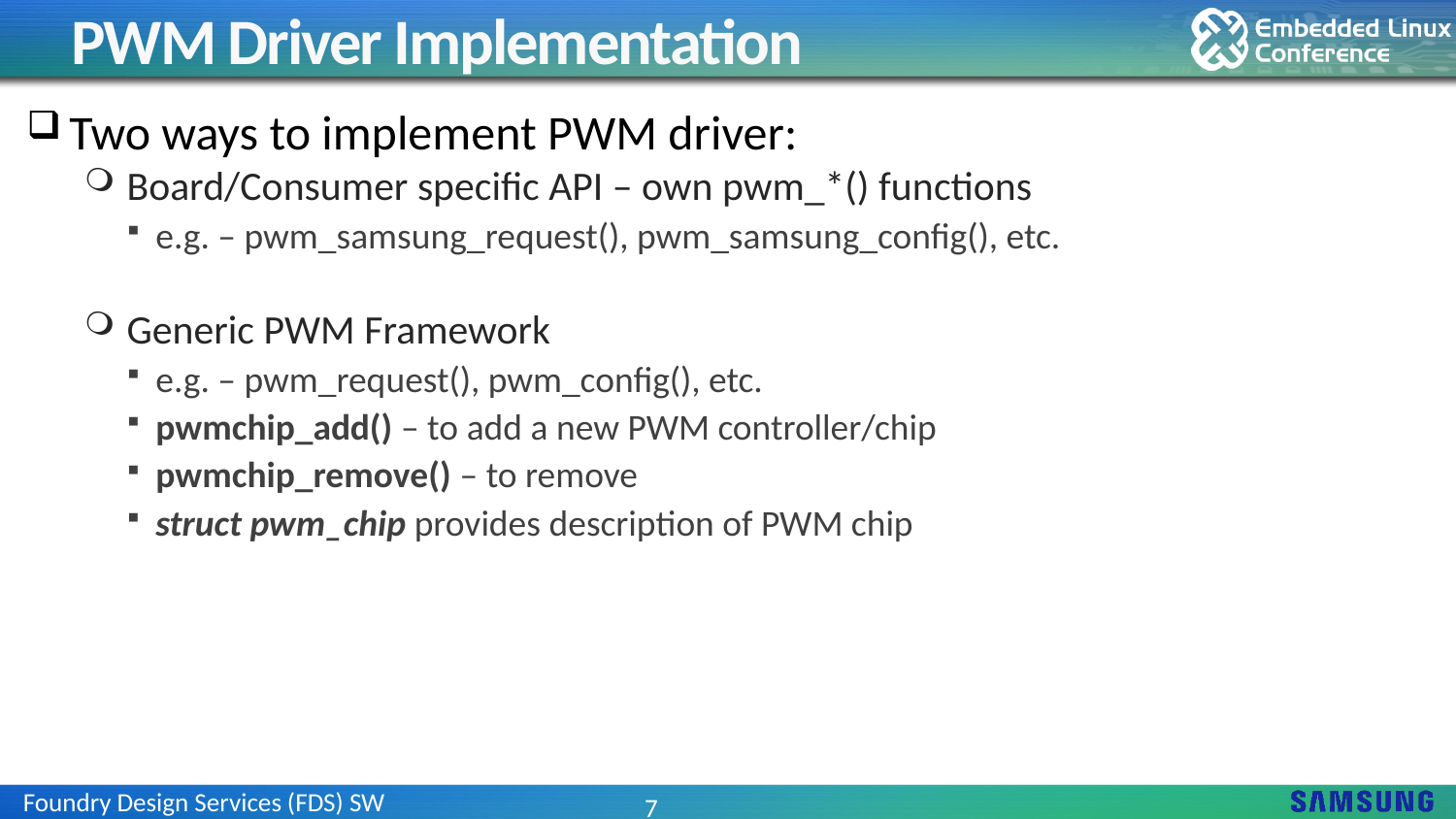

# PWM Driver Implementation
Two ways to implement PWM driver:
Board/Consumer specific API – own pwm_*() functions
e.g. – pwm_samsung_request(), pwm_samsung_config(), etc.

Generic PWM Framework
e.g. – pwm_request(), pwm_config(), etc.
pwmchip_add() – to add a new PWM controller/chip
pwmchip_remove() – to remove
struct pwm_chip provides description of PWM chip